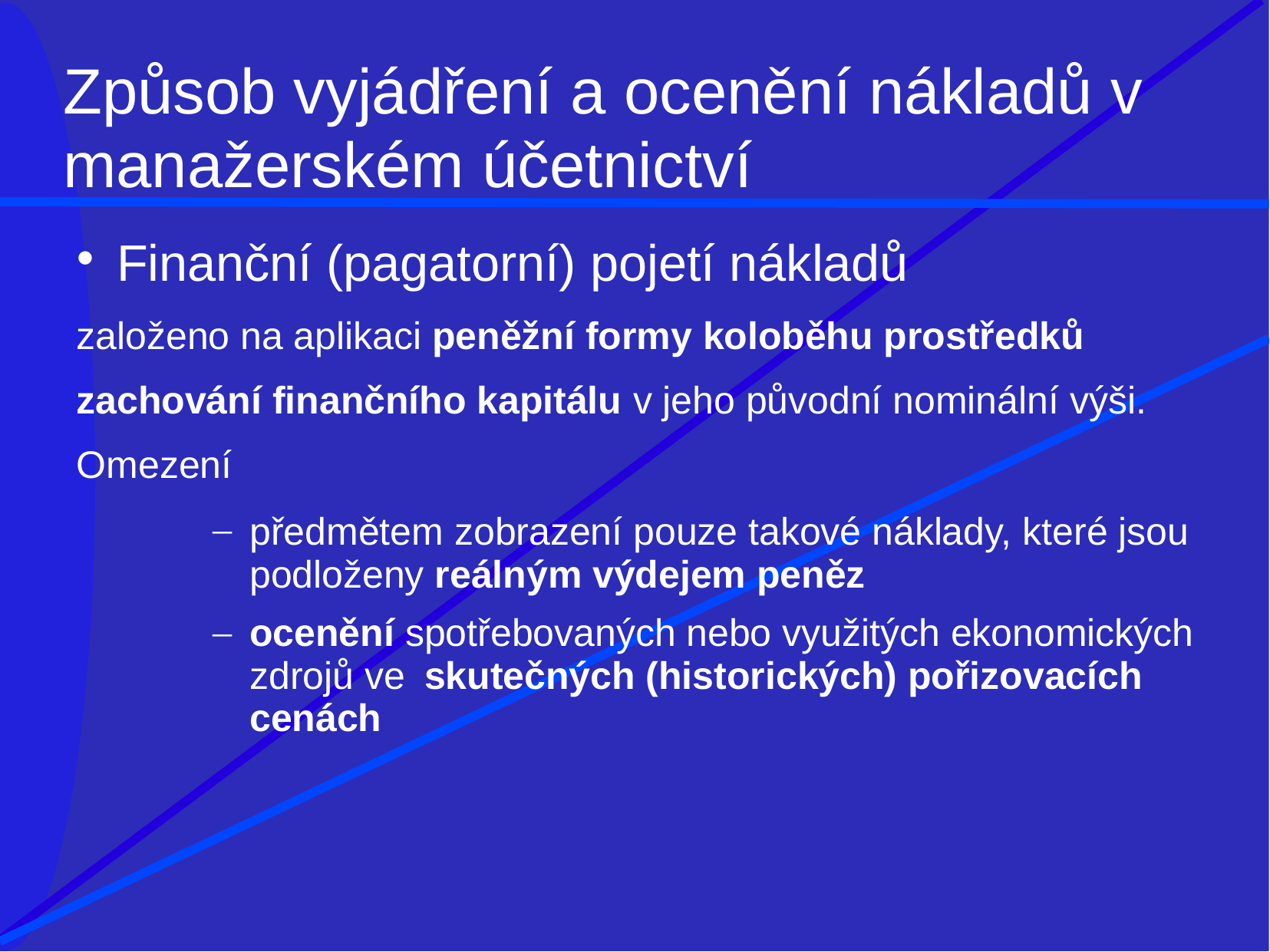

# Způsob vyjádření a ocenění nákladů v
manažerském účetnictví
Finanční (pagatorní) pojetí nákladů
založeno na aplikaci peněžní formy koloběhu prostředků zachování finančního kapitálu v jeho původní nominální výši. Omezení
předmětem zobrazení pouze takové náklady, které jsou podloženy reálným výdejem peněz
ocenění spotřebovaných nebo využitých ekonomických zdrojů ve	skutečných (historických) pořizovacích cenách